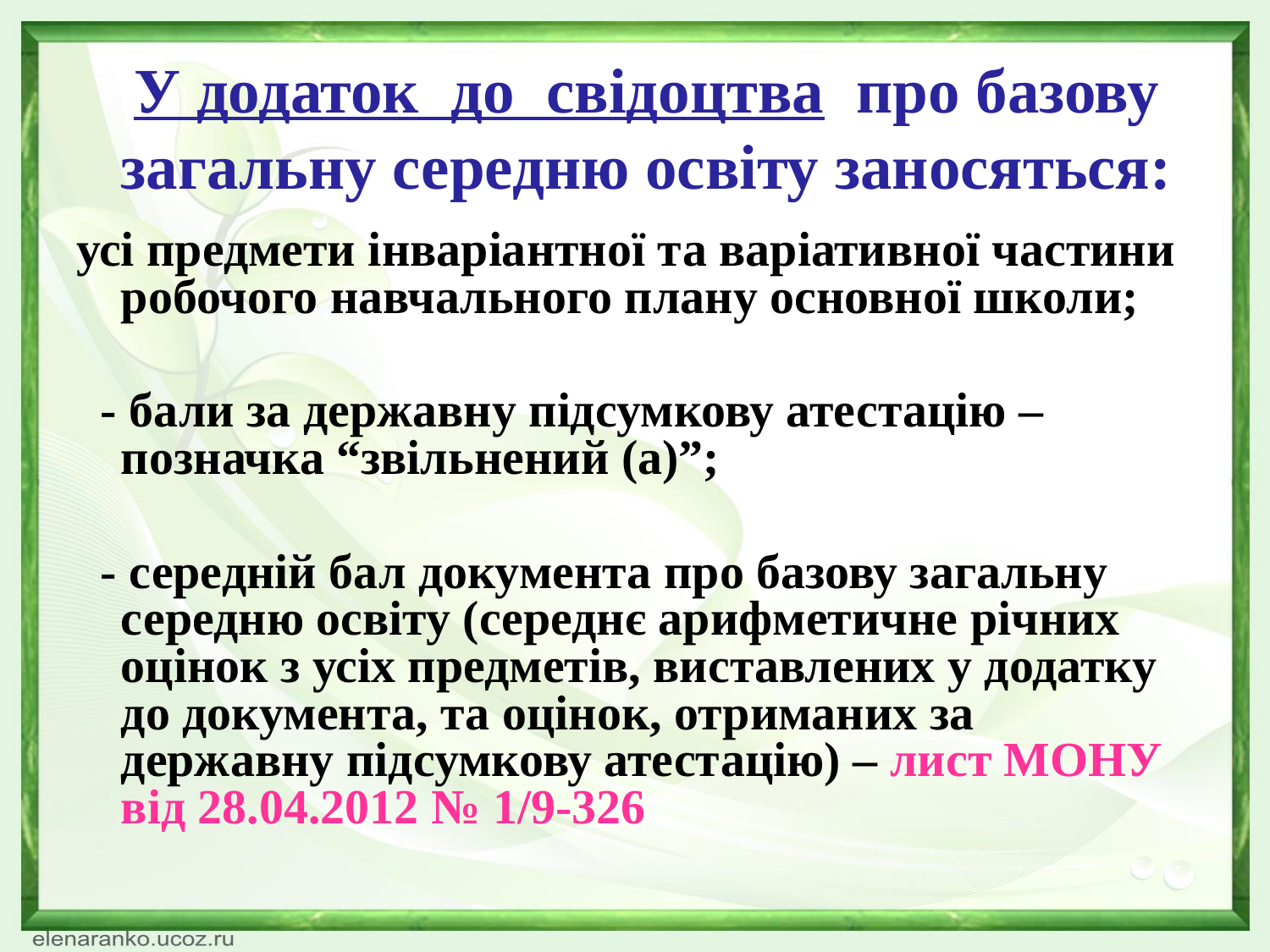

# У додаток  до  свідоцтва  про базову загальну середню освіту заносяться:
усі предмети інваріантної та варіативної частини робочого навчального плану основної школи;

  - бали за державну підсумкову атестацію – позначка “звільнений (а)”;

  - середній бал документа про базову загальну середню освіту (середнє арифметичне річних оцінок з усіх предметів, виставлених у додатку до документа, та оцінок, отриманих за державну підсумкову атестацію) – лист МОНУ від 28.04.2012 № 1/9-326